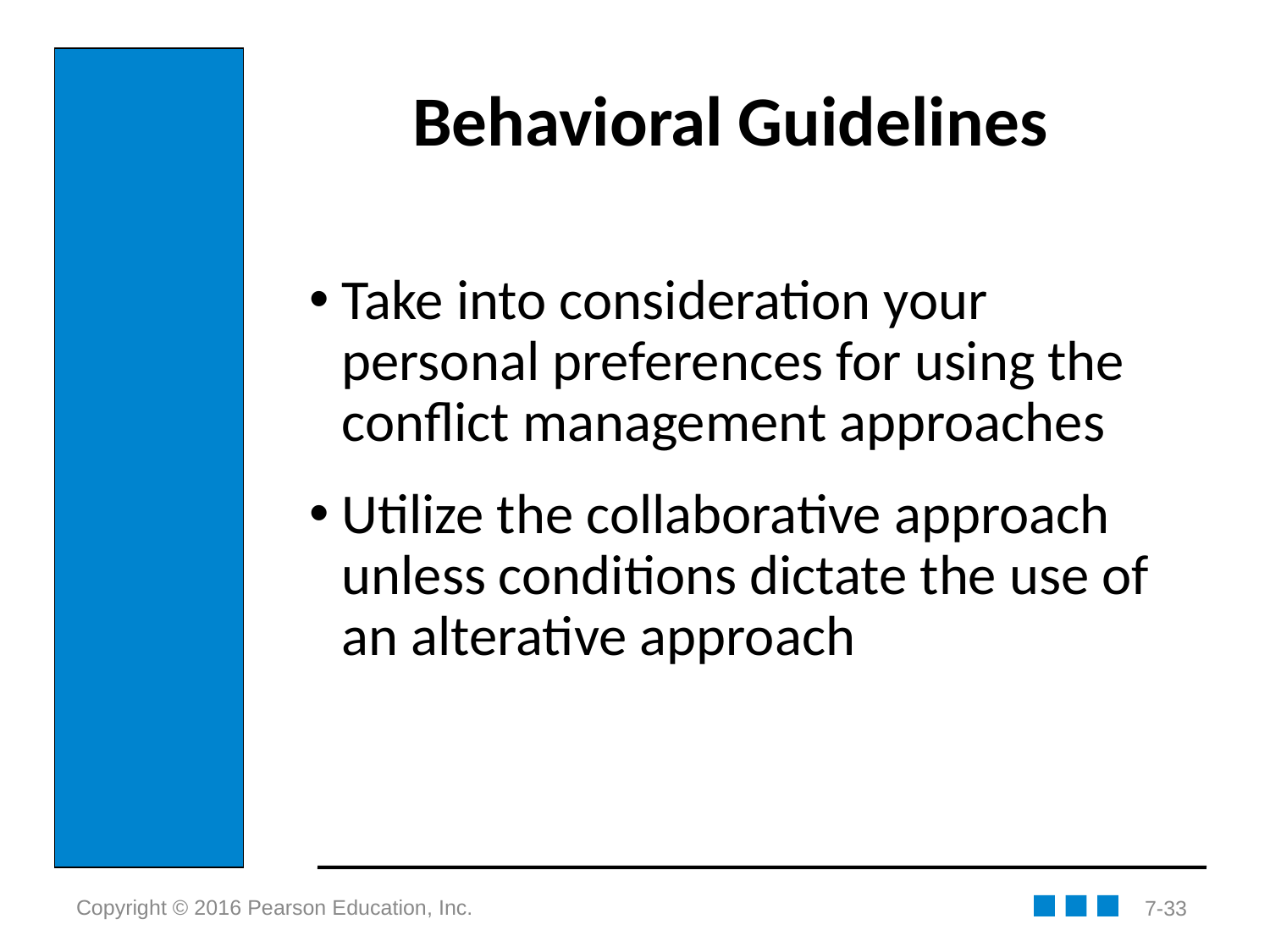

# Behavioral Guidelines

Take into consideration your personal preferences for using the conflict management approaches
Utilize the collaborative approach unless conditions dictate the use of an alterative approach

7-33
Copyright © 2016 Pearson Education, Inc.